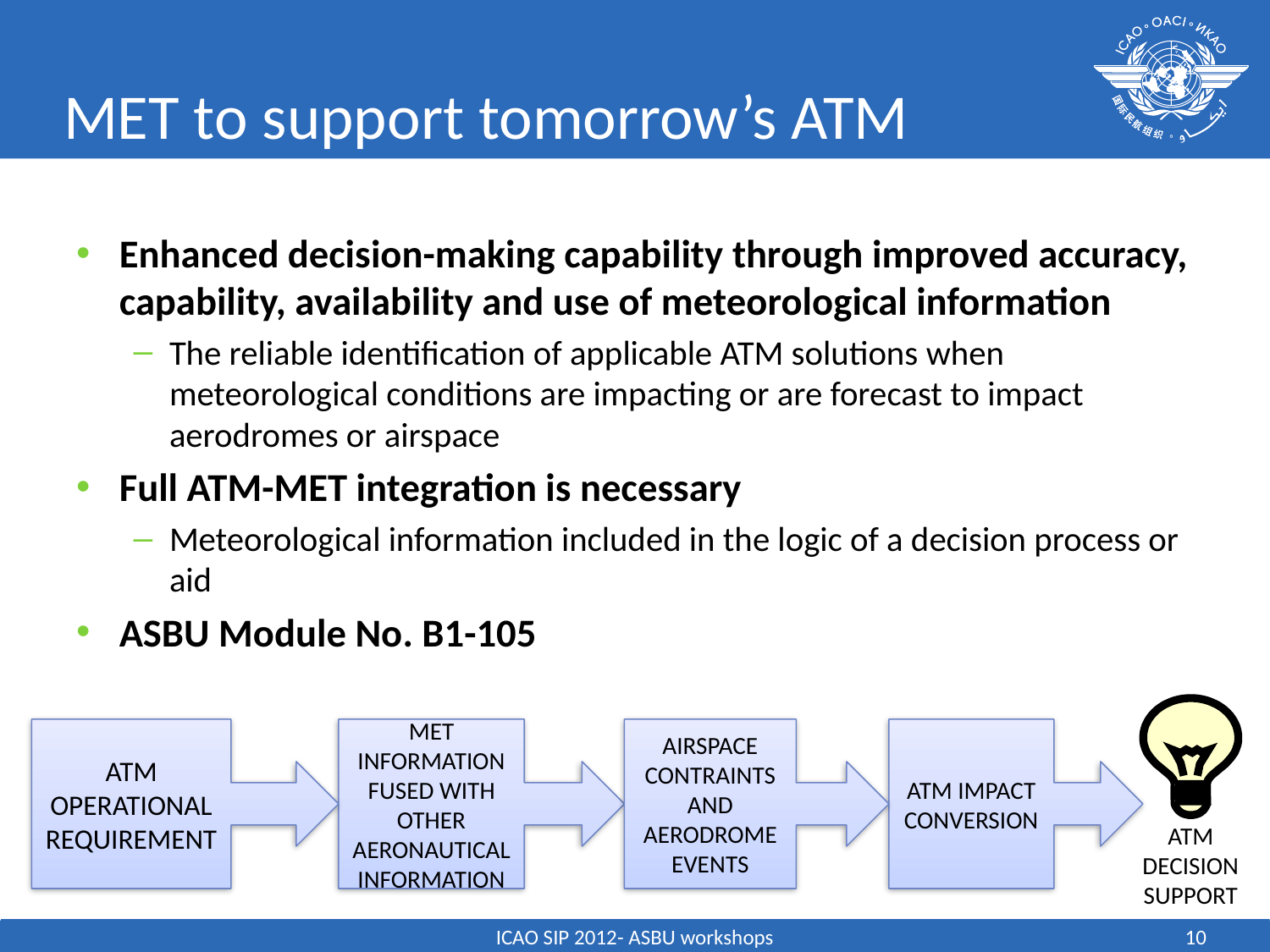

# MET to support tomorrow’s ATM
Enhanced decision-making capability through improved accuracy, capability, availability and use of meteorological information
The reliable identification of applicable ATM solutions when meteorological conditions are impacting or are forecast to impact aerodromes or airspace
Full ATM-MET integration is necessary
Meteorological information included in the logic of a decision process or aid
ASBU Module No. B1-105

ATM OPERATIONAL REQUIREMENT
MET INFORMATION FUSED WITH OTHER AERONAUTICAL INFORMATION
AIRSPACE CONTRAINTS AND AERODROME EVENTS
ATM IMPACT CONVERSION
ATM DECISION SUPPORT
ICAO SIP 2012- ASBU workshops
10